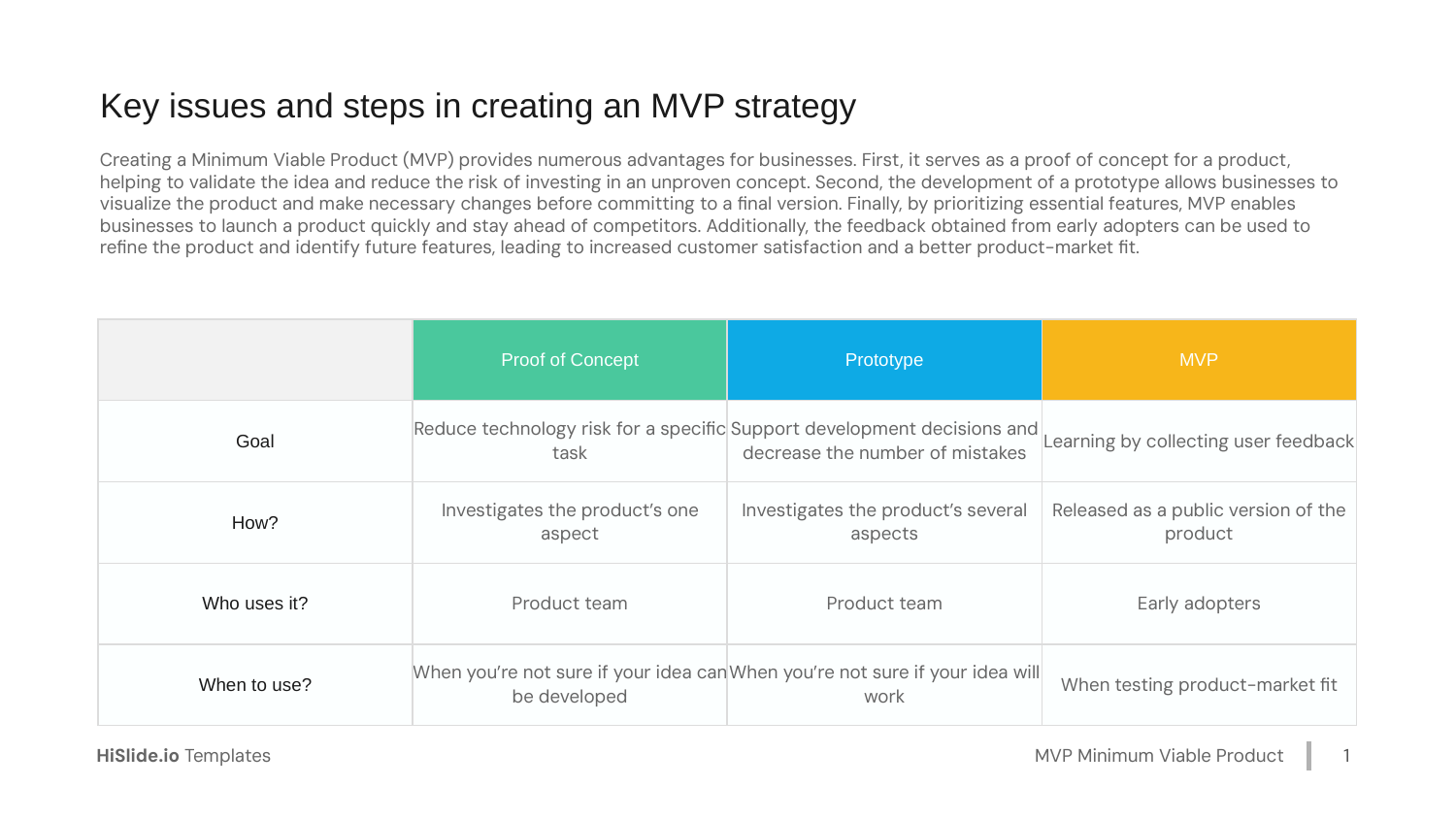

Key issues and steps in creating an MVP strategy
Creating a Minimum Viable Product (MVP) provides numerous advantages for businesses. First, it serves as a proof of concept for a product, helping to validate the idea and reduce the risk of investing in an unproven concept. Second, the development of a prototype allows businesses to visualize the product and make necessary changes before committing to a final version. Finally, by prioritizing essential features, MVP enables businesses to launch a product quickly and stay ahead of competitors. Additionally, the feedback obtained from early adopters can be used to refine the product and identify future features, leading to increased customer satisfaction and a better product-market fit.
|  | Proof of Concept | Prototype | MVP |
| --- | --- | --- | --- |
| Goal | Reduce technology risk for a specific task | Support development decisions and decrease the number of mistakes | Learning by collecting user feedback |
| How? | Investigates the product’s one aspect | Investigates the product’s several aspects | Released as a public version of the product |
| Who uses it? | Product team | Product team | Early adopters |
| When to use? | When you’re not sure if your idea can be developed | When you’re not sure if your idea will work | When testing product-market fit |
1